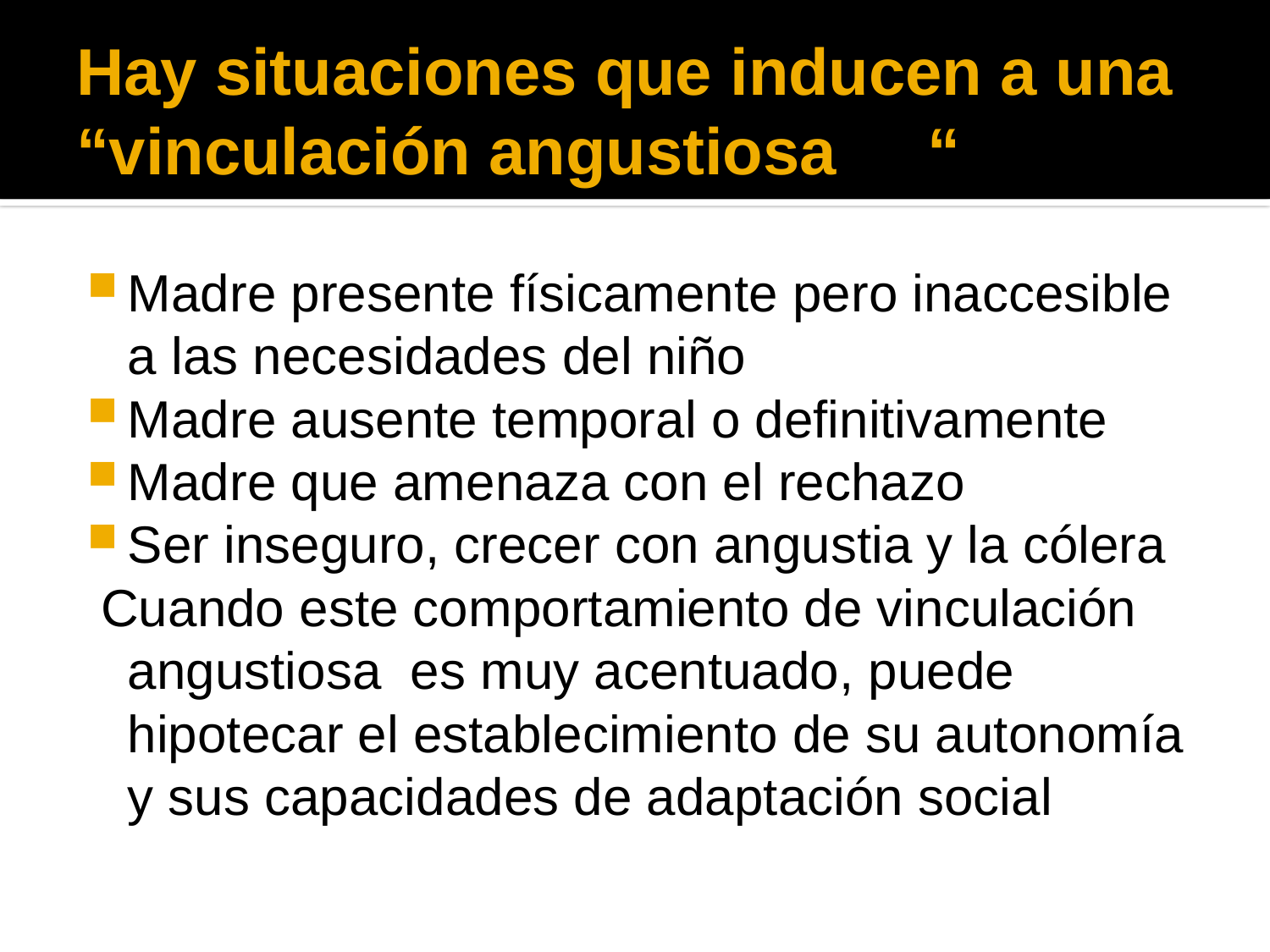

# Hay situaciones que inducen a una “vinculación angustiosa     “
Madre presente físicamente pero inaccesible a las necesidades del niño
Madre ausente temporal o definitivamente
Madre que amenaza con el rechazo
Ser inseguro, crecer con angustia y la cólera
 Cuando este comportamiento de vinculación angustiosa  es muy acentuado, puede hipotecar el establecimiento de su autonomía y sus capacidades de adaptación social